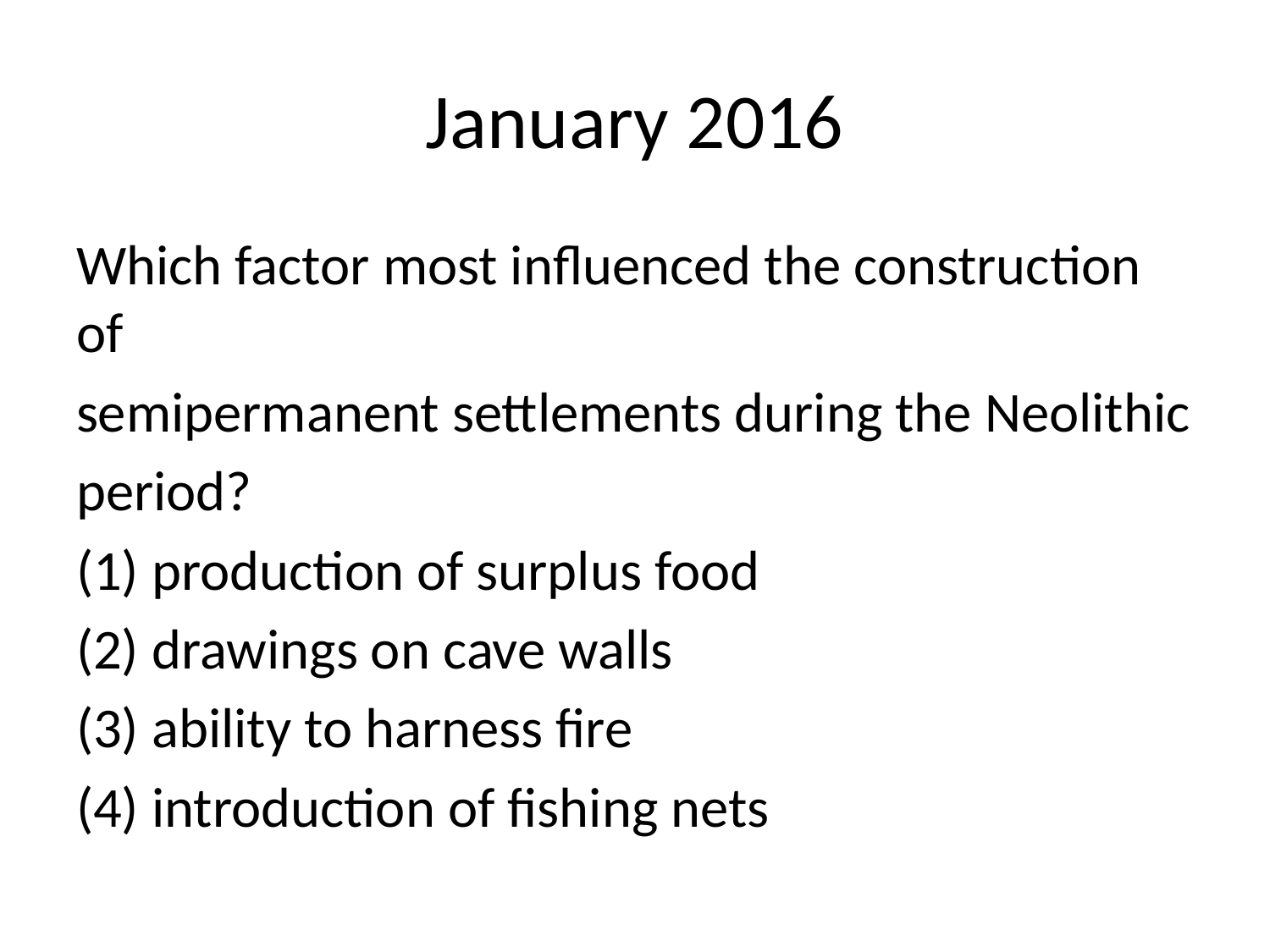

# January 2016
Which factor most influenced the construction of
semipermanent settlements during the Neolithic
period?
(1) production of surplus food
(2) drawings on cave walls
(3) ability to harness fire
(4) introduction of fishing nets